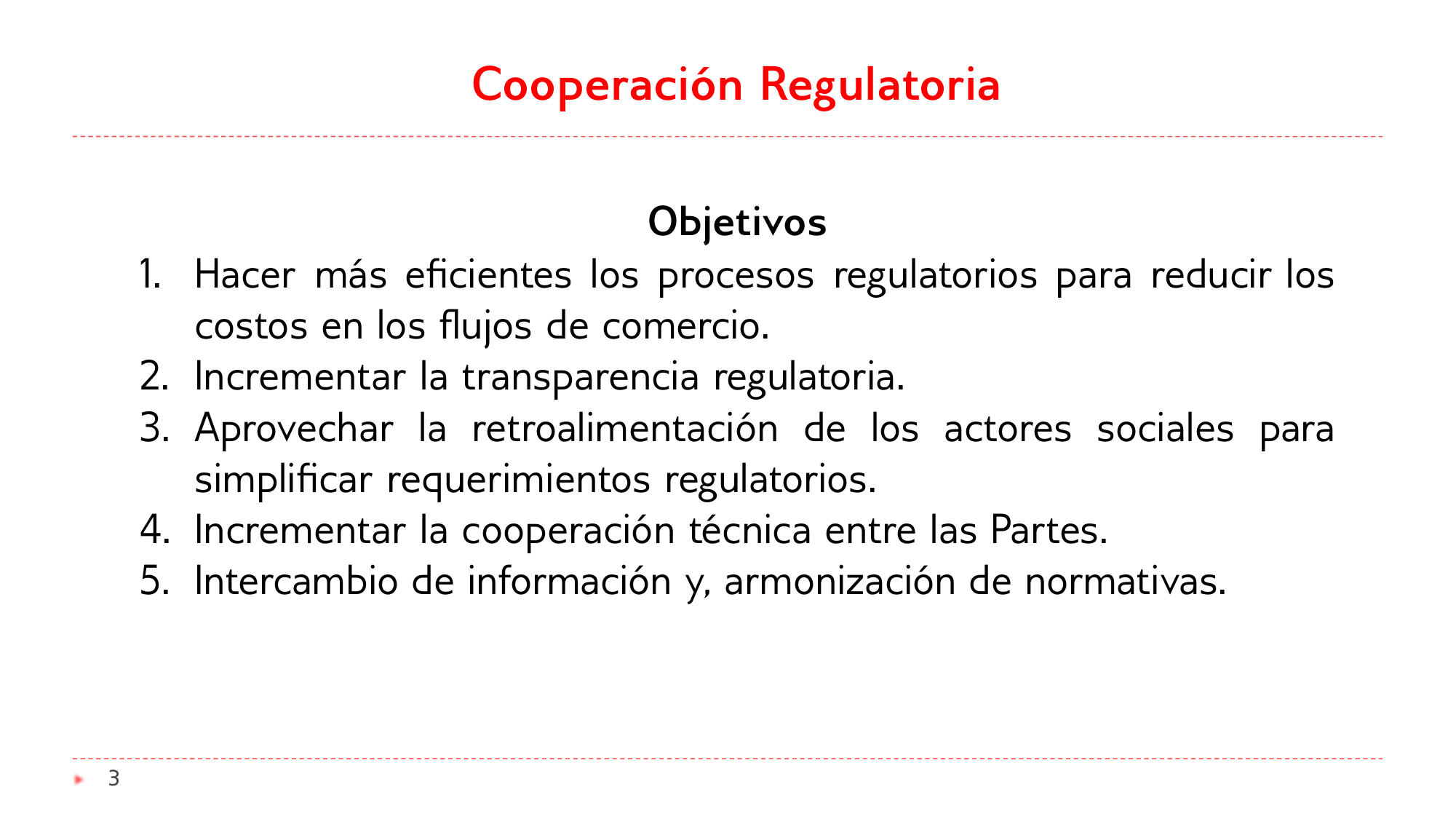

Cooperación Regulatoria
Objetivos
Hacer más eficientes los procesos regulatorios para reducir los costos en los flujos de comercio.
Incrementar la transparencia regulatoria.
Aprovechar la retroalimentación de los actores sociales para simplificar requerimientos regulatorios.
Incrementar la cooperación técnica entre las Partes.
Intercambio de información y, armonización de normativas.

3